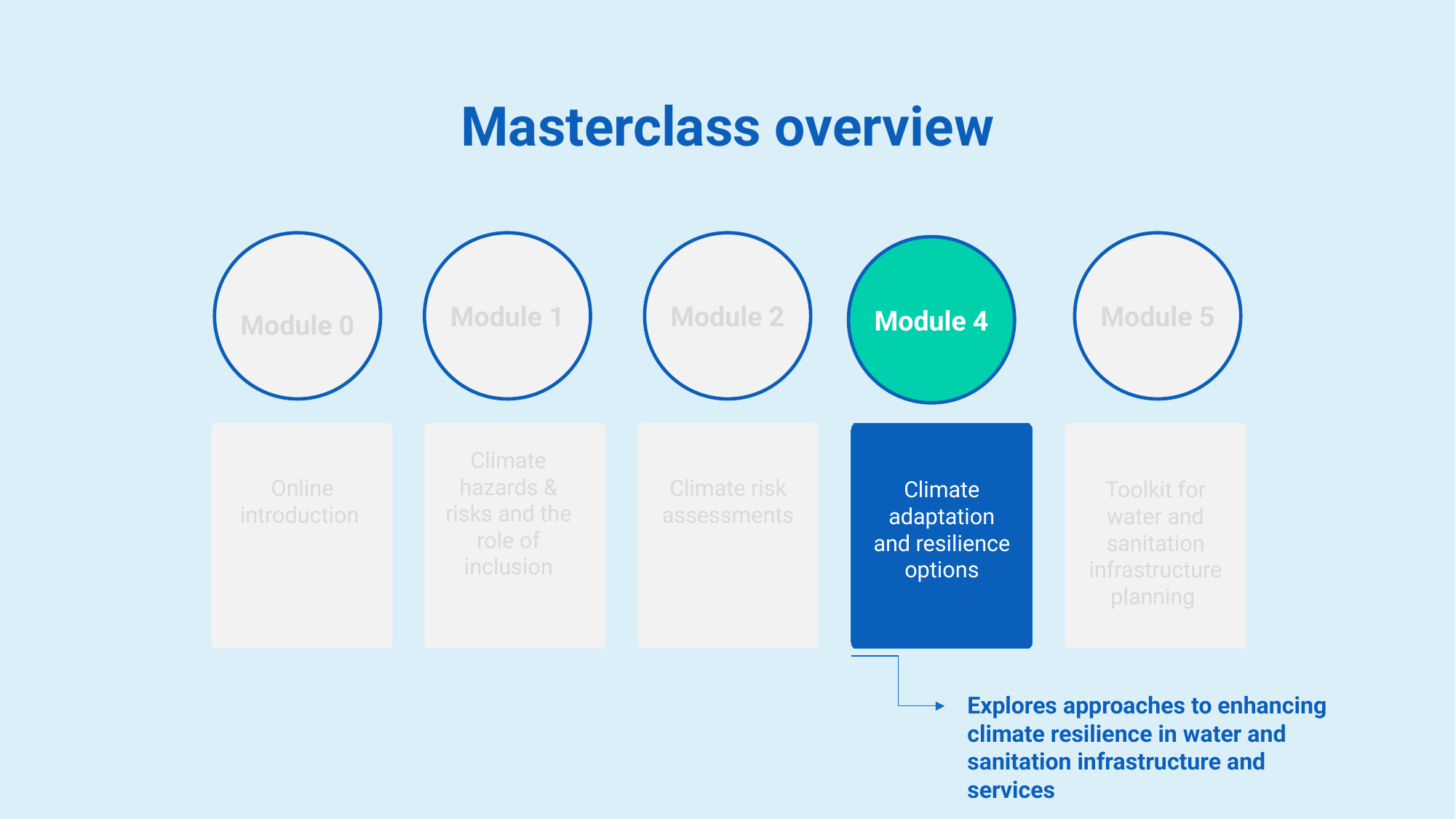

Module 0
Module 1
Module 2
Module 5
Module 4

Climate hazards & risks and the role of inclusion

 Online introduction

Climate risk assessments

Climate adaptation and resilience options

Toolkit for water and sanitation infrastructure planning
Explores approaches to enhancing climate resilience in water and sanitation infrastructure and services